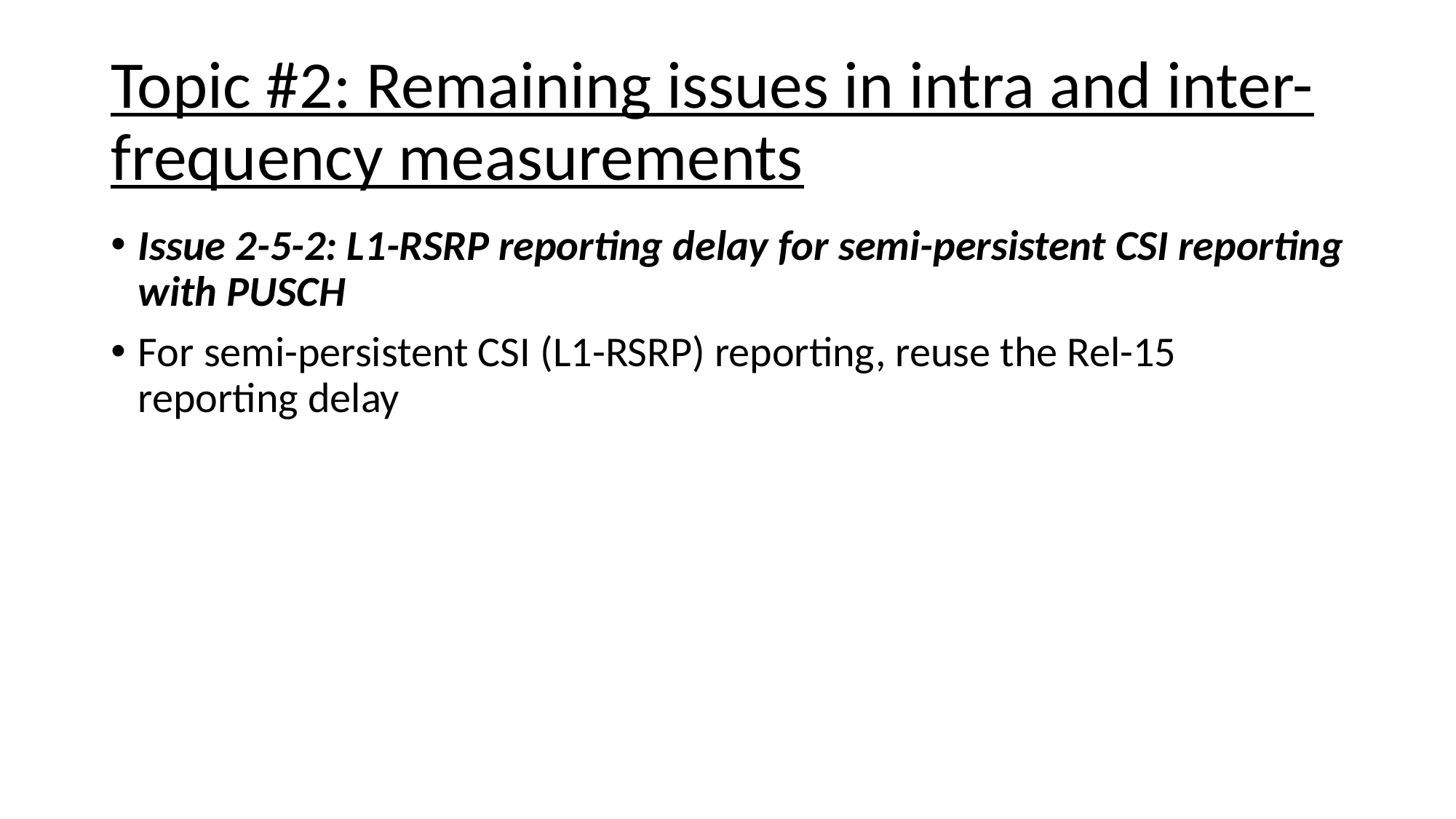

# Topic #2: Remaining issues in intra and inter-frequency measurements
Issue 2-5-2: L1-RSRP reporting delay for semi-persistent CSI reporting with PUSCH
For semi-persistent CSI (L1-RSRP) reporting, reuse the Rel-15 reporting delay